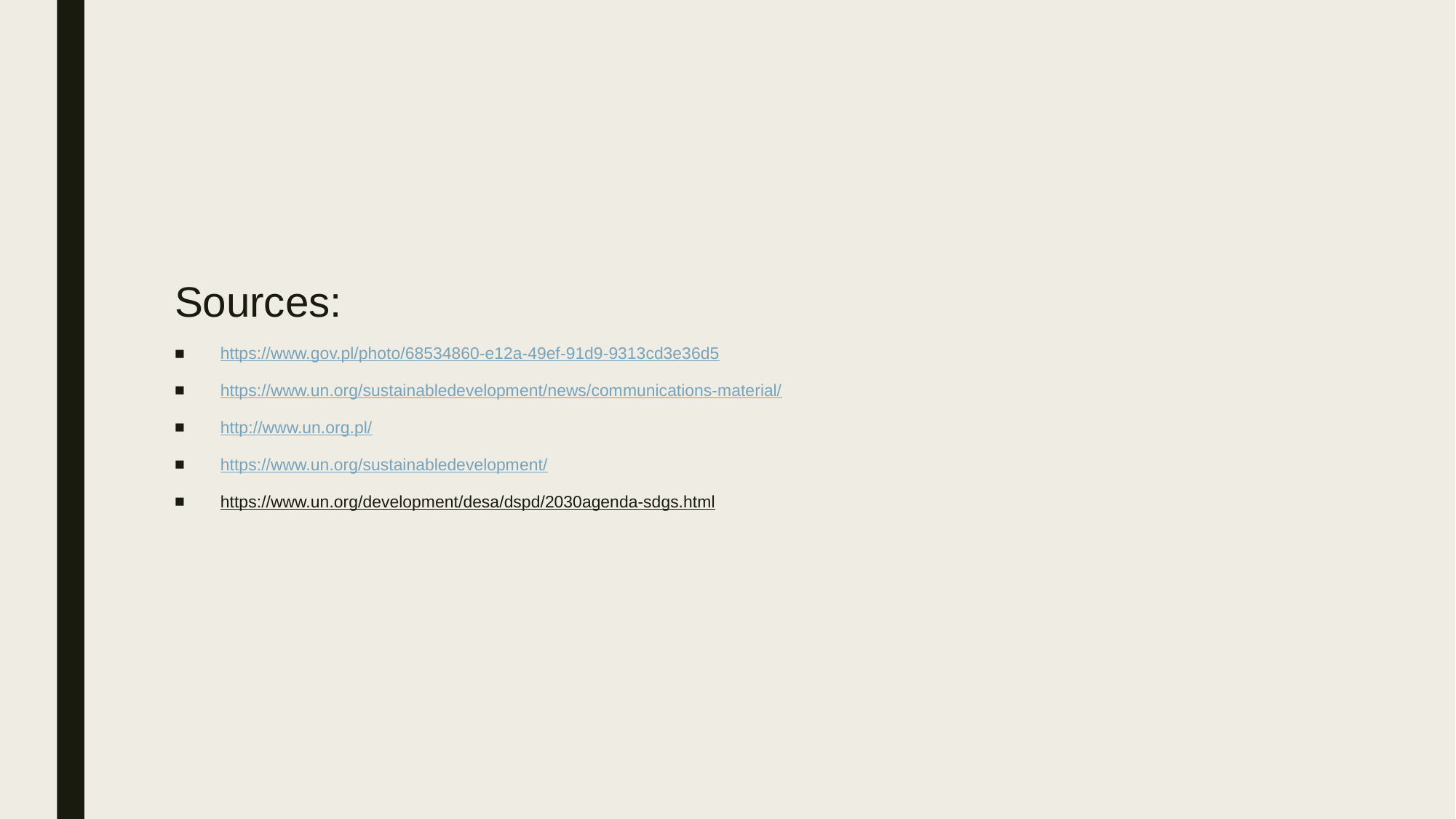

#
Sources:
https://www.gov.pl/photo/68534860-e12a-49ef-91d9-9313cd3e36d5
https://www.un.org/sustainabledevelopment/news/communications-material/
http://www.un.org.pl/
https://www.un.org/sustainabledevelopment/
https://www.un.org/development/desa/dspd/2030agenda-sdgs.html